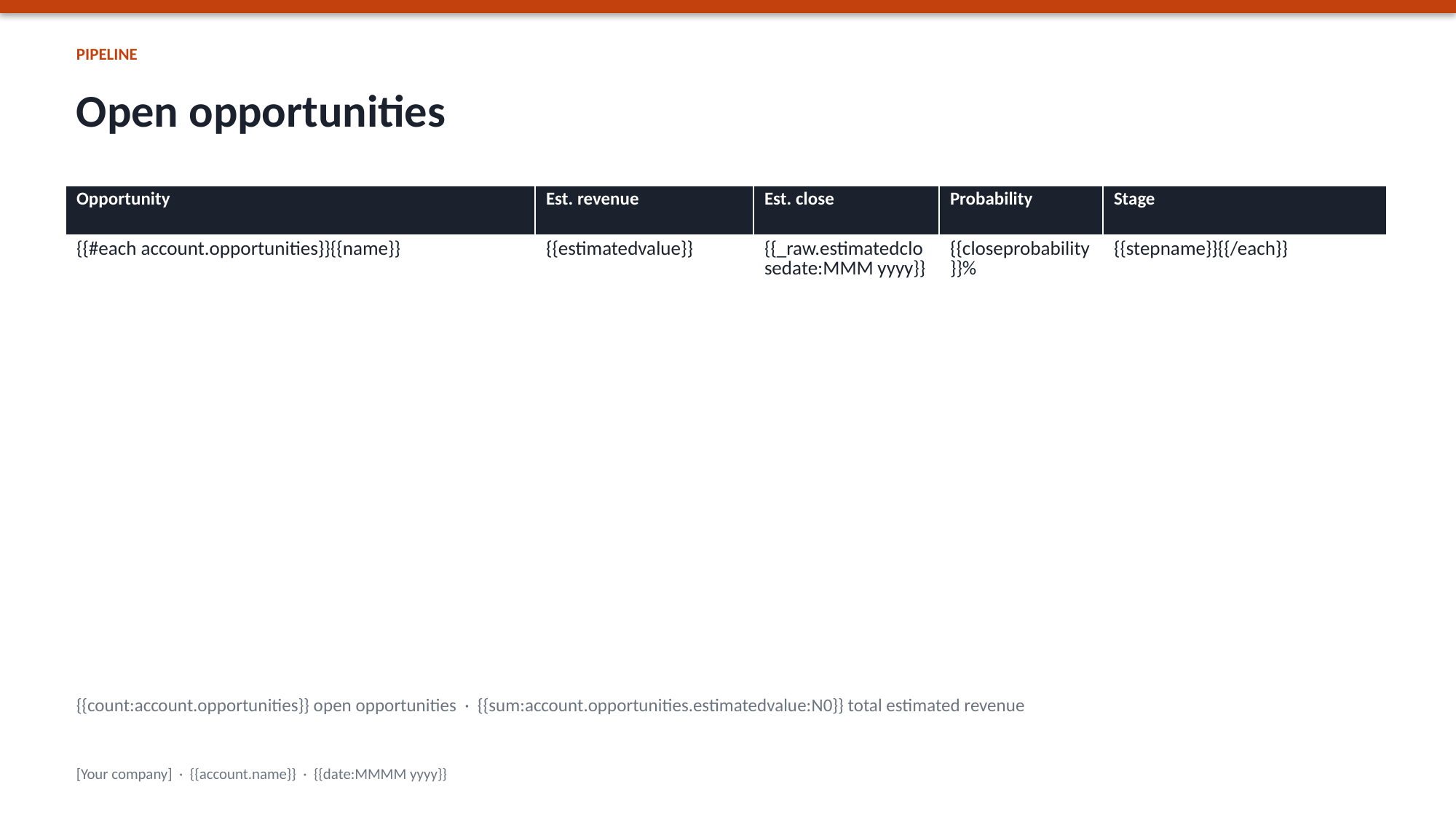

PIPELINE
Open opportunities
| Opportunity | Est. revenue | Est. close | Probability | Stage |
| --- | --- | --- | --- | --- |
| {{#each account.opportunities}}{{name}} | {{estimatedvalue}} | {{\_raw.estimatedclosedate:MMM yyyy}} | {{closeprobability}}% | {{stepname}}{{/each}} |
{{count:account.opportunities}} open opportunities  ·  {{sum:account.opportunities.estimatedvalue:N0}} total estimated revenue
[Your company]  ·  {{account.name}}  ·  {{date:MMMM yyyy}}